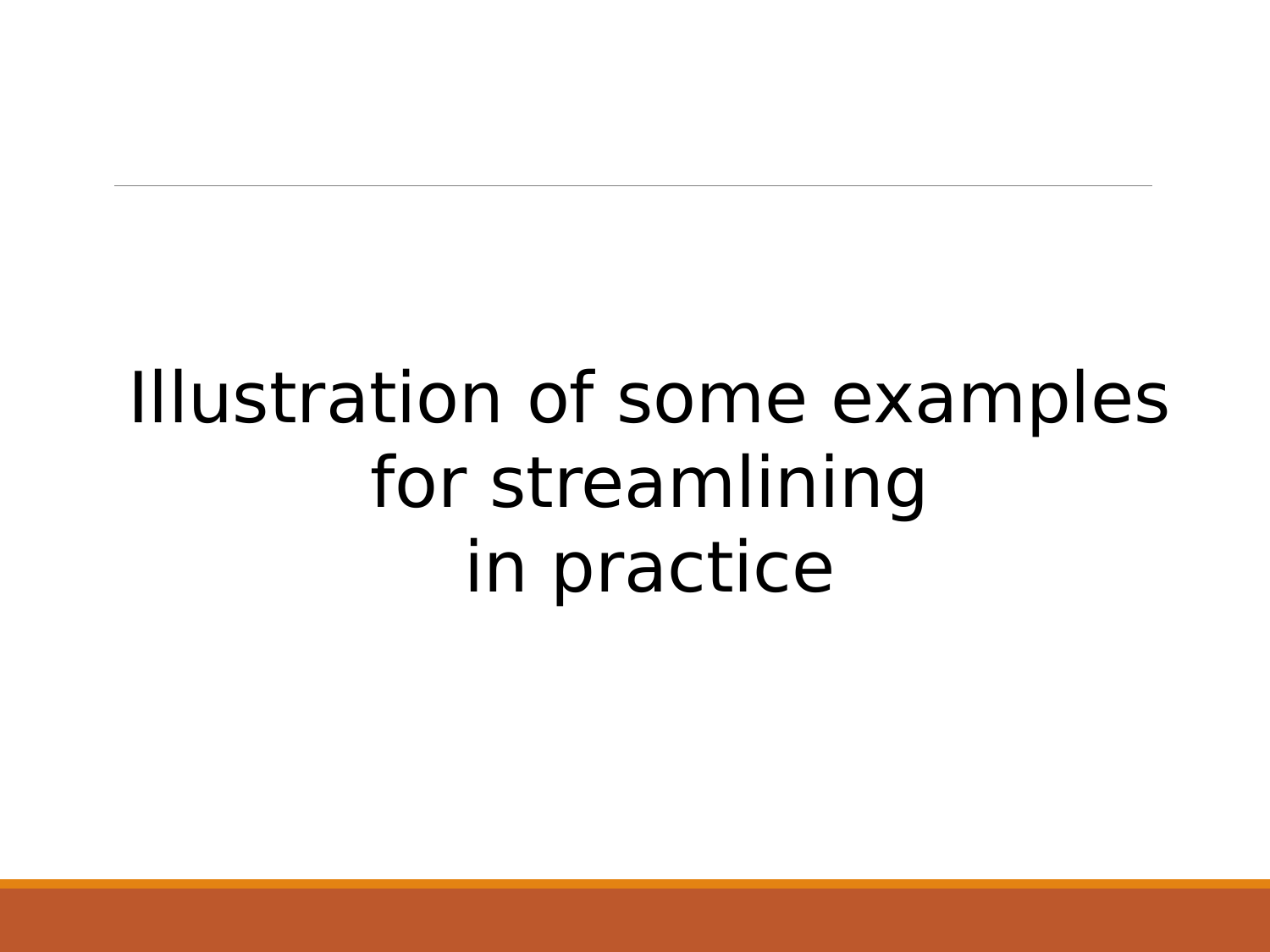

Illustration of some examples
for streamlining
in practice